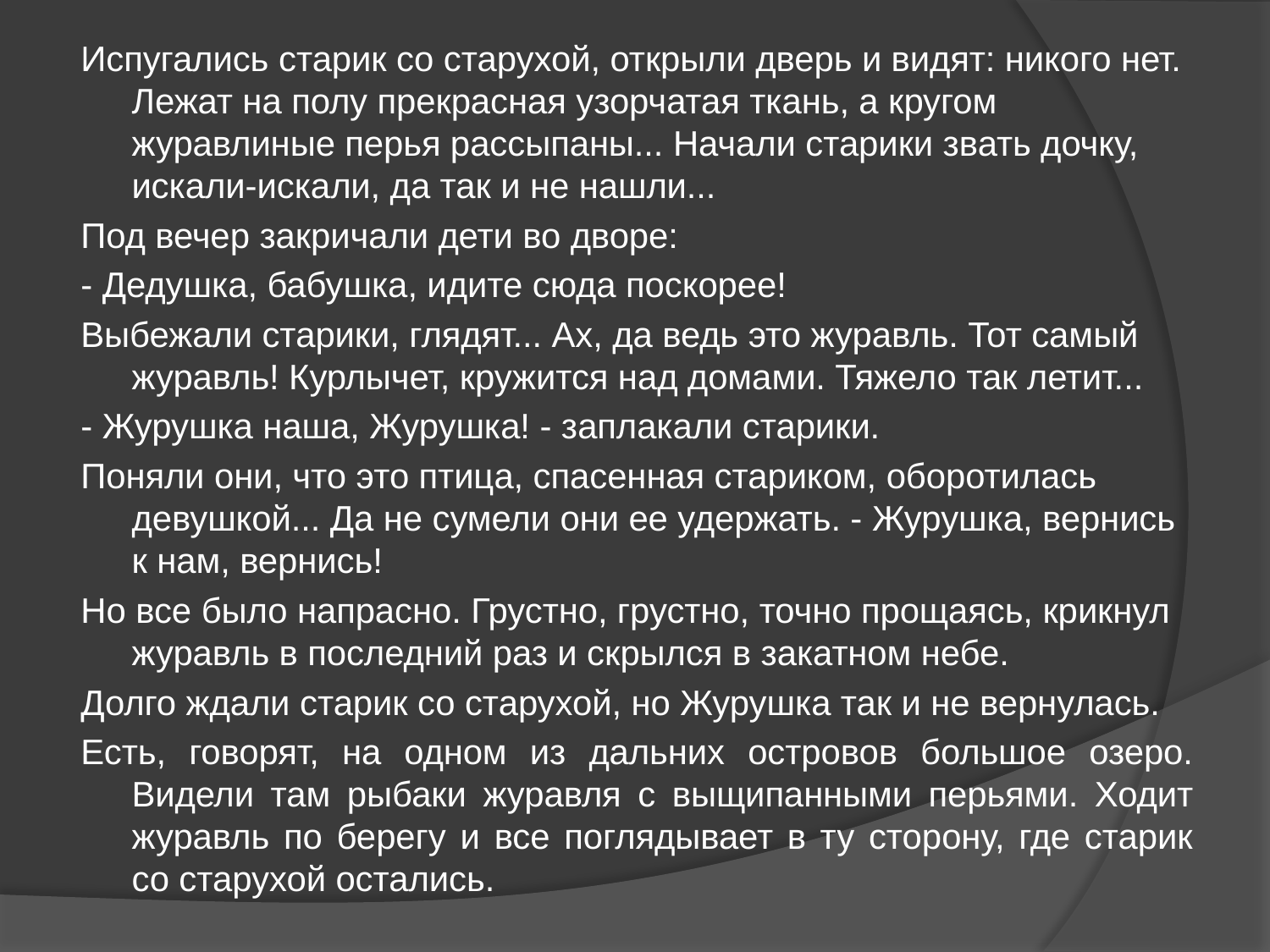

Испугались старик со старухой, открыли дверь и видят: никого нет. Лежат на полу прекрасная узорчатая ткань, а кругом журавлиные перья рассыпаны... Начали старики звать дочку, искали-искали, да так и не нашли...
Под вечер закричали дети во дворе:
- Дедушка, бабушка, идите сюда поскорее!
Выбежали старики, глядят... Ах, да ведь это журавль. Тот самый журавль! Курлычет, кружится над домами. Тяжело так летит...
- Журушка наша, Журушка! - заплакали старики.
Поняли они, что это птица, спасенная стариком, оборотилась девушкой... Да не сумели они ее удержать. - Журушка, вернись к нам, вернись!
Но все было напрасно. Грустно, грустно, точно прощаясь, крикнул журавль в последний раз и скрылся в закатном небе.
Долго ждали старик со старухой, но Журушка так и не вернулась.
Есть, говорят, на одном из дальних островов большое озеро. Видели там рыбаки журавля с выщипанными перьями. Ходит журавль по берегу и все поглядывает в ту сторону, где старик со старухой остались.